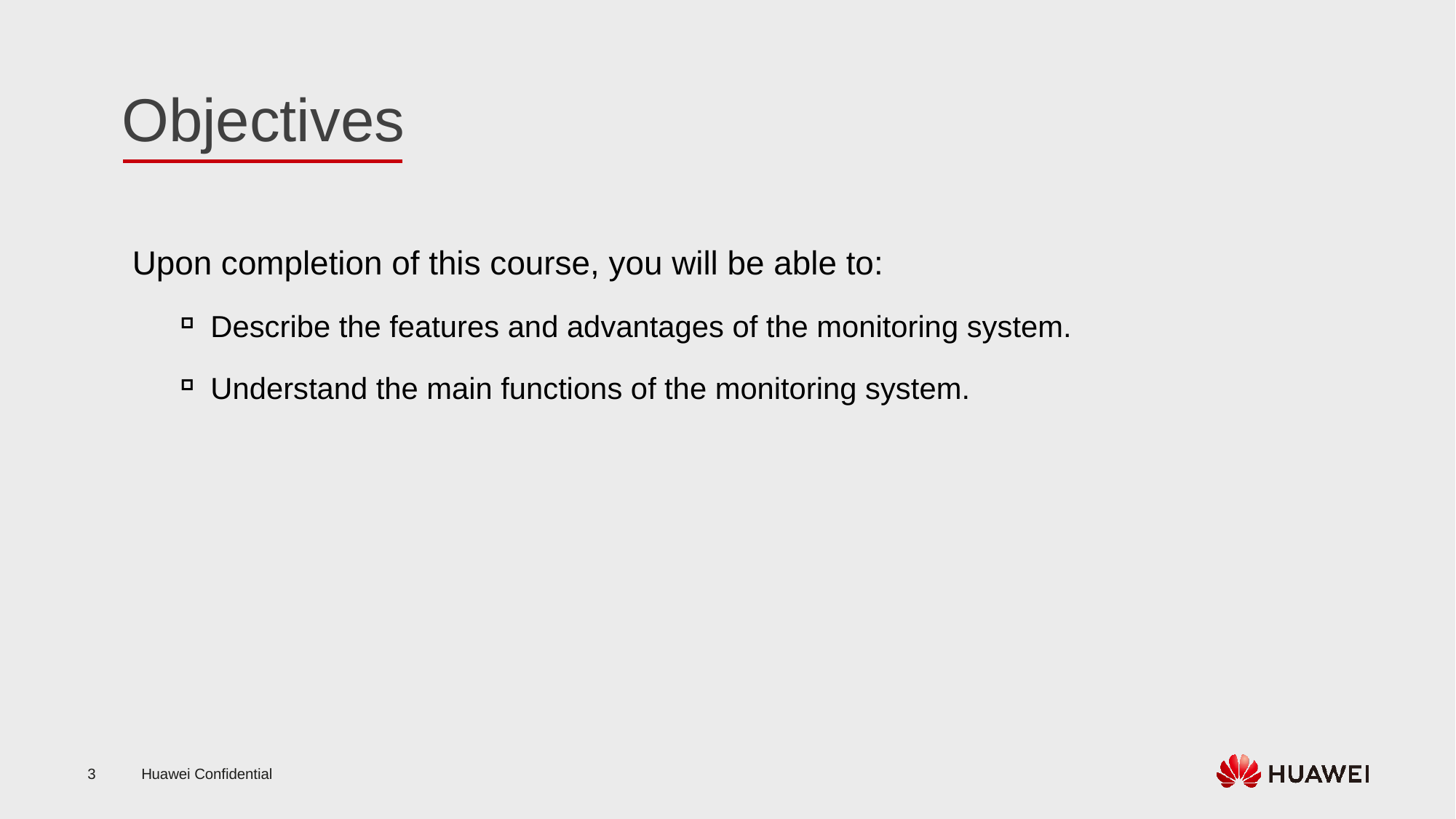

Upon completion of this course, you will be able to:
Describe the features and advantages of the monitoring system.
Understand the main functions of the monitoring system.